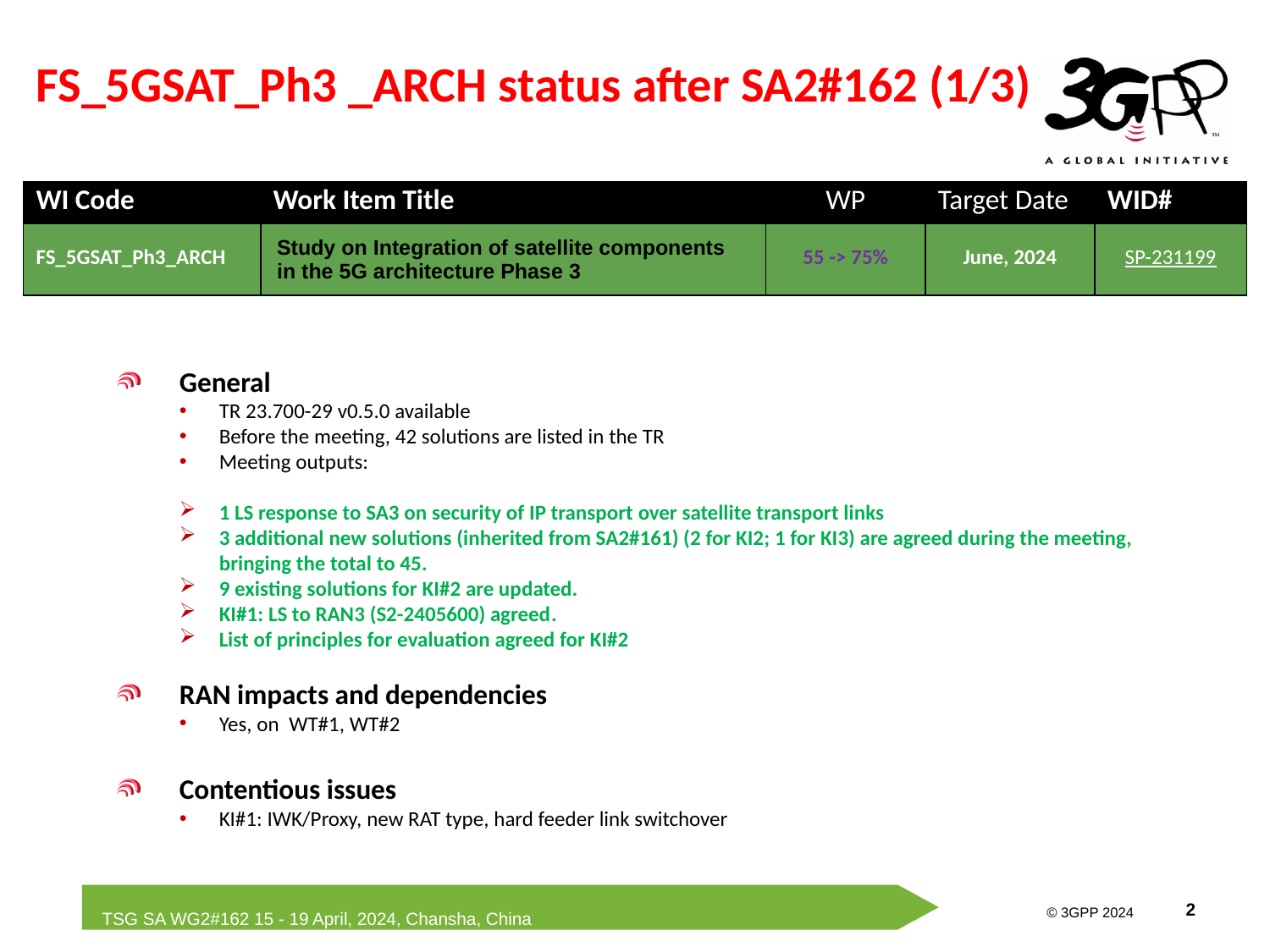

FS_5GSAT_Ph3 _ARCH status after SA2#162 (1/3)
| WI Code | Work Item Title | WP | Target Date | WID# |
| --- | --- | --- | --- | --- |
| FS\_5GSAT\_Ph3\_ARCH | Study on Integration of satellite components in the 5G architecture Phase 3 | 55 -> 75% | June, 2024 | SP-231199 |
General
TR 23.700-29 v0.5.0 available
Before the meeting, 42 solutions are listed in the TR
Meeting outputs:

1 LS response to SA3 on security of IP transport over satellite transport links
3 additional new solutions (inherited from SA2#161) (2 for KI2; 1 for KI3) are agreed during the meeting, bringing the total to 45.
9 existing solutions for KI#2 are updated.
KI#1: LS to RAN3 (S2-2405600) agreed.
List of principles for evaluation agreed for KI#2

RAN impacts and dependencies
Yes, on  WT#1, WT#2

Contentious issues
KI#1: IWK/Proxy, new RAT type, hard feeder link switchover